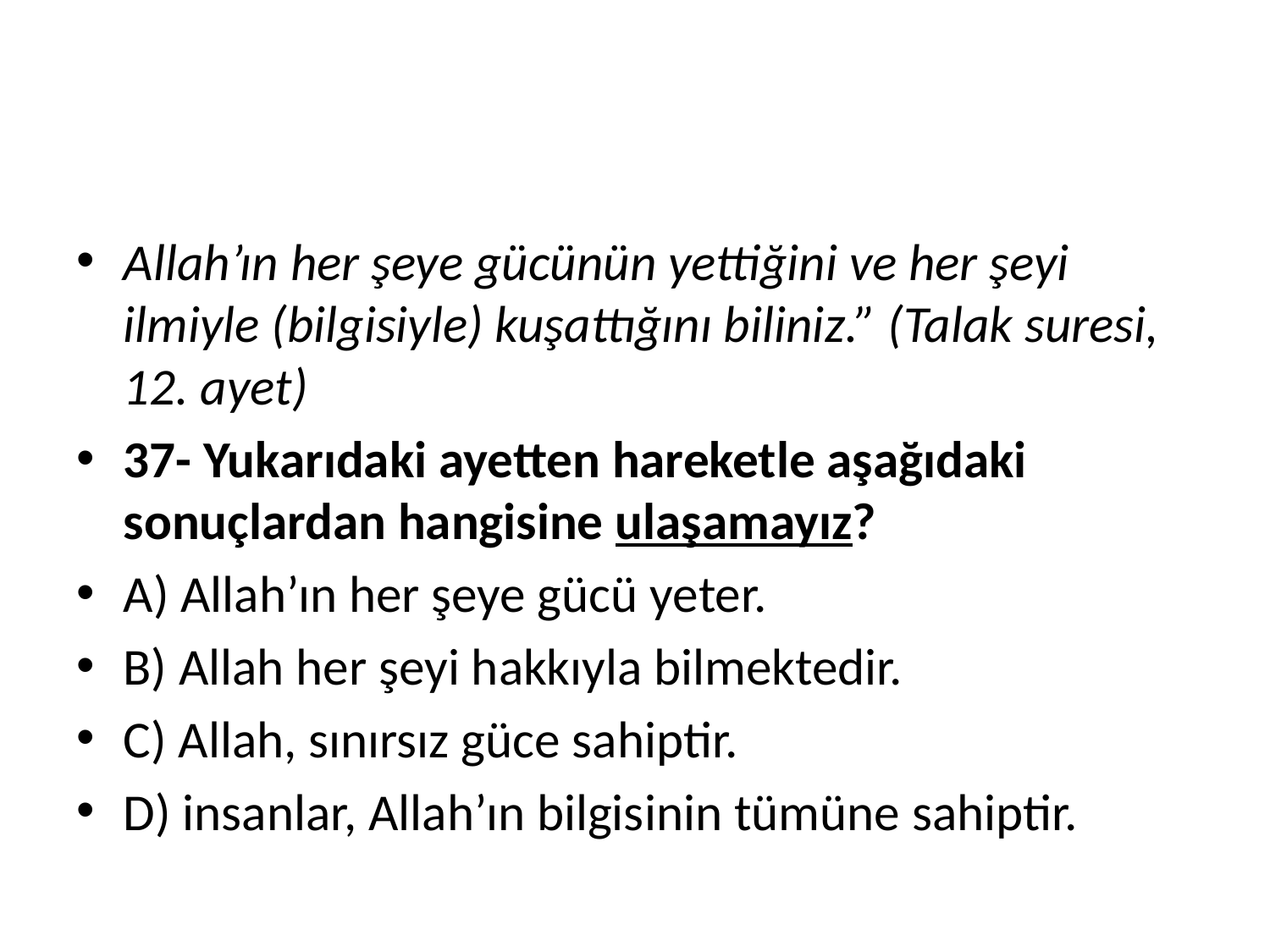

#
Allah’ın her şeye gücünün yettiğini ve her şeyi ilmiyle (bilgisiyle) kuşattığını biliniz.” (Talak suresi, 12. ayet)
37- Yukarıdaki ayetten hareketle aşağıdaki sonuçlardan hangisine ulaşamayız?
A) Allah’ın her şeye gücü yeter.
B) Allah her şeyi hakkıyla bilmektedir.
C) Allah, sınırsız güce sahiptir.
D) insanlar, Allah’ın bilgisinin tümüne sahiptir.